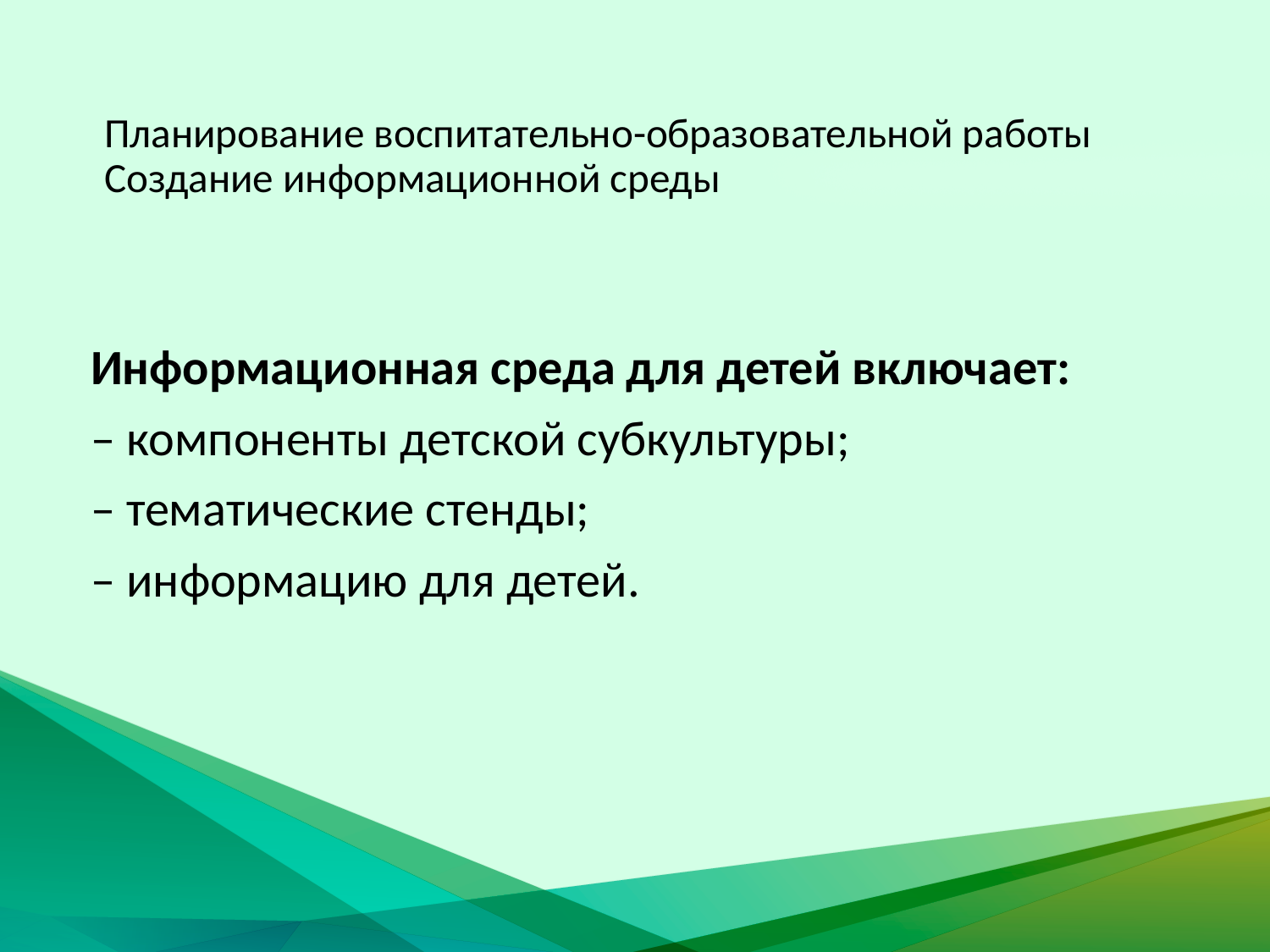

# Планирование воспитательно-образовательной работы Создание информационной среды
Информационная среда для детей включает:
– компоненты детской субкультуры;
– тематические стенды;
– информацию для детей.